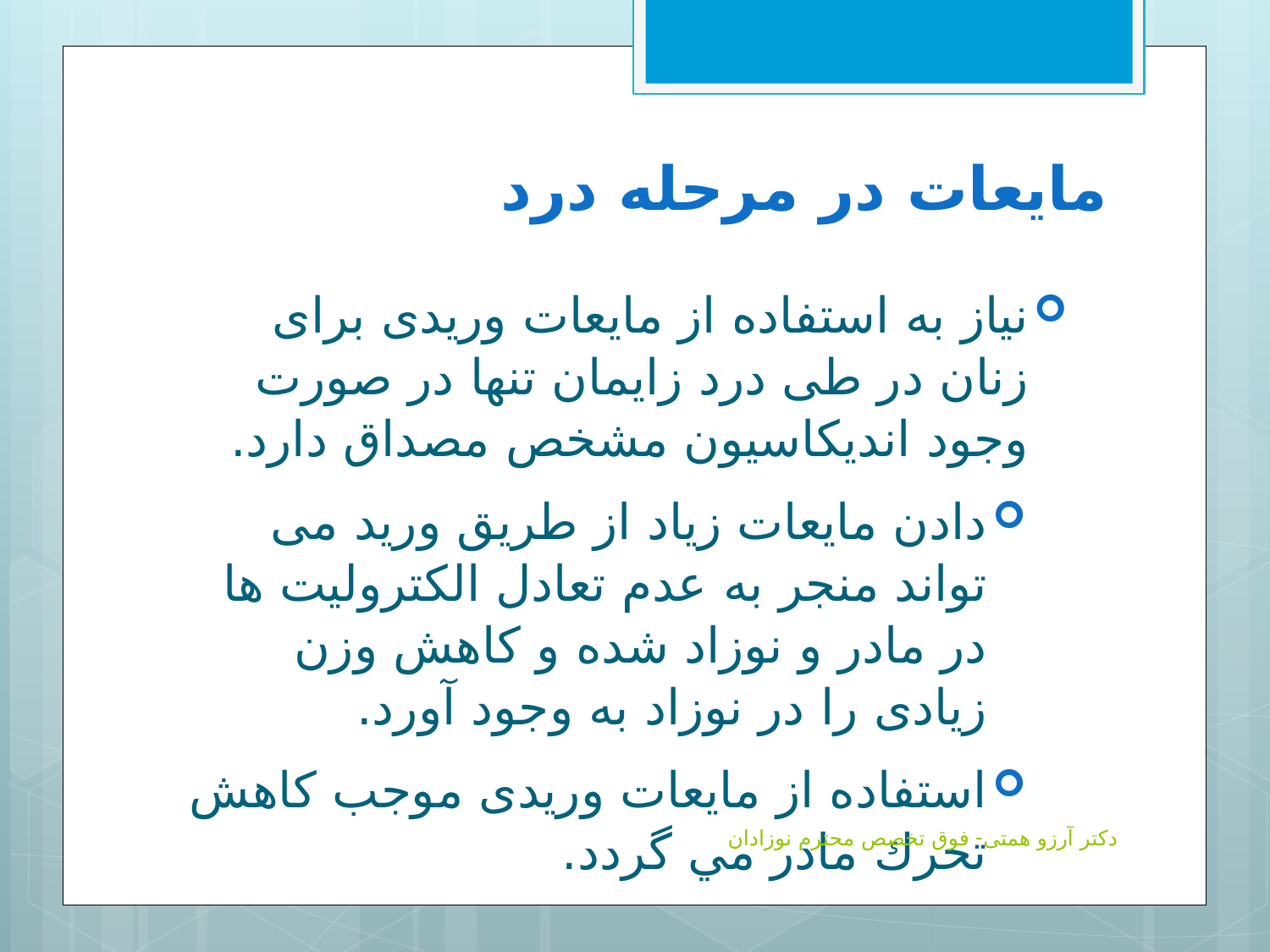

# مایعات در مرحله درد
نیاز به استفاده از مایعات وریدی برای زنان در طی درد زايمان تنها در صورت وجود اندیکاسیون مشخص مصداق دارد.
دادن مایعات زیاد از طریق ورید می تواند منجر به عدم تعادل الکترولیت ها در مادر و نوزاد شده و کاهش وزن زیادی را در نوزاد به وجود آورد.
استفاده از مايعات وریدی موجب كاهش تحرك مادر مي گردد.

دکتر آرزو همتی- فوق تخصص محترم نوزادان